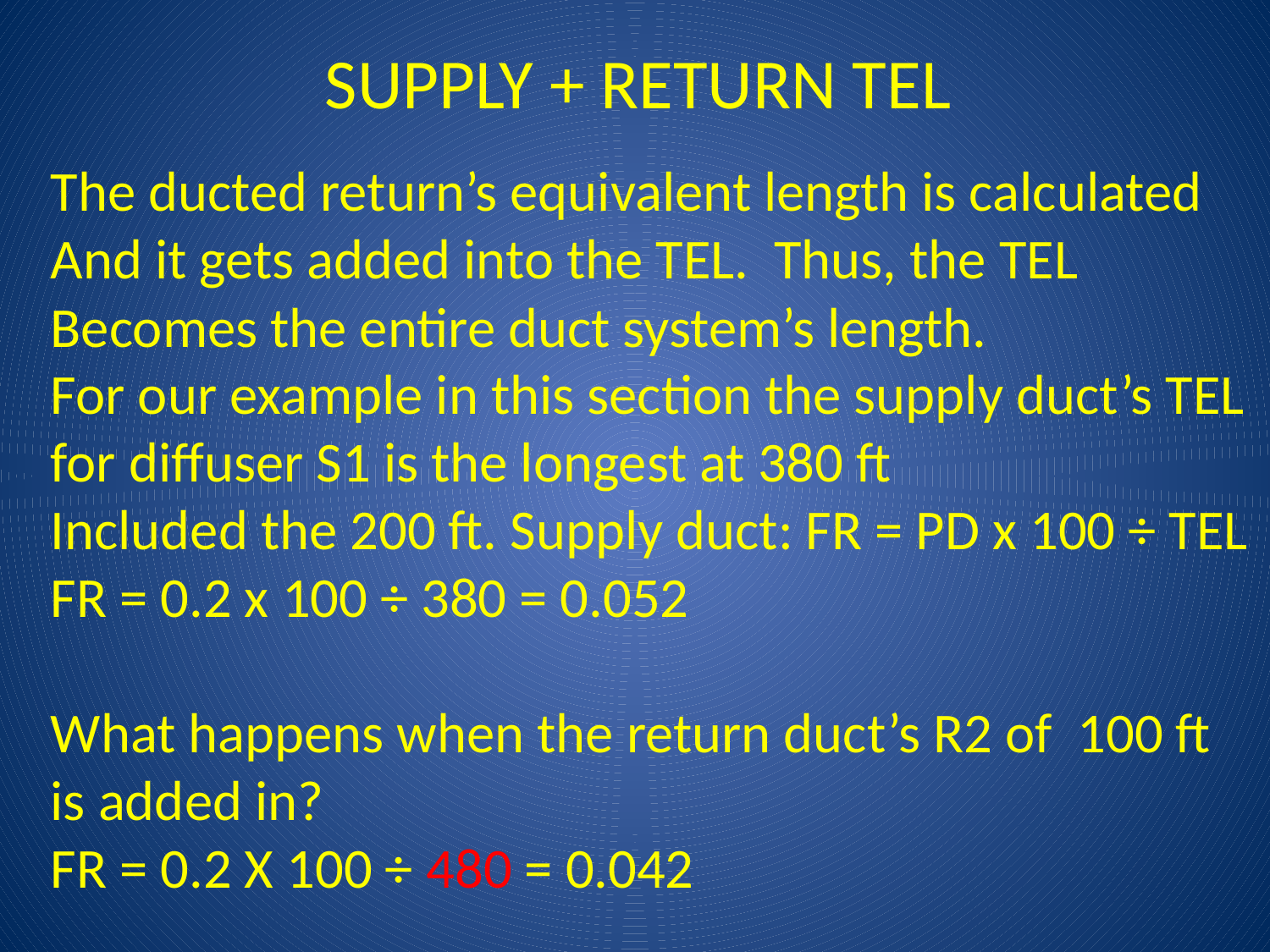

SUPPLY + RETURN TEL
The ducted return’s equivalent length is calculated
And it gets added into the TEL.  Thus, the TEL
Becomes the entire duct system’s length.
For our example in this section the supply duct’s TEL
for diffuser S1 is the longest at 380 ft
Included the 200 ft. Supply duct: FR = PD x 100 ÷ TEL
FR = 0.2 x 100 ÷ 380 = 0.052

What happens when the return duct’s R2 of  100 ft
is added in?
FR = 0.2 X 100 ÷ 480 = 0.042